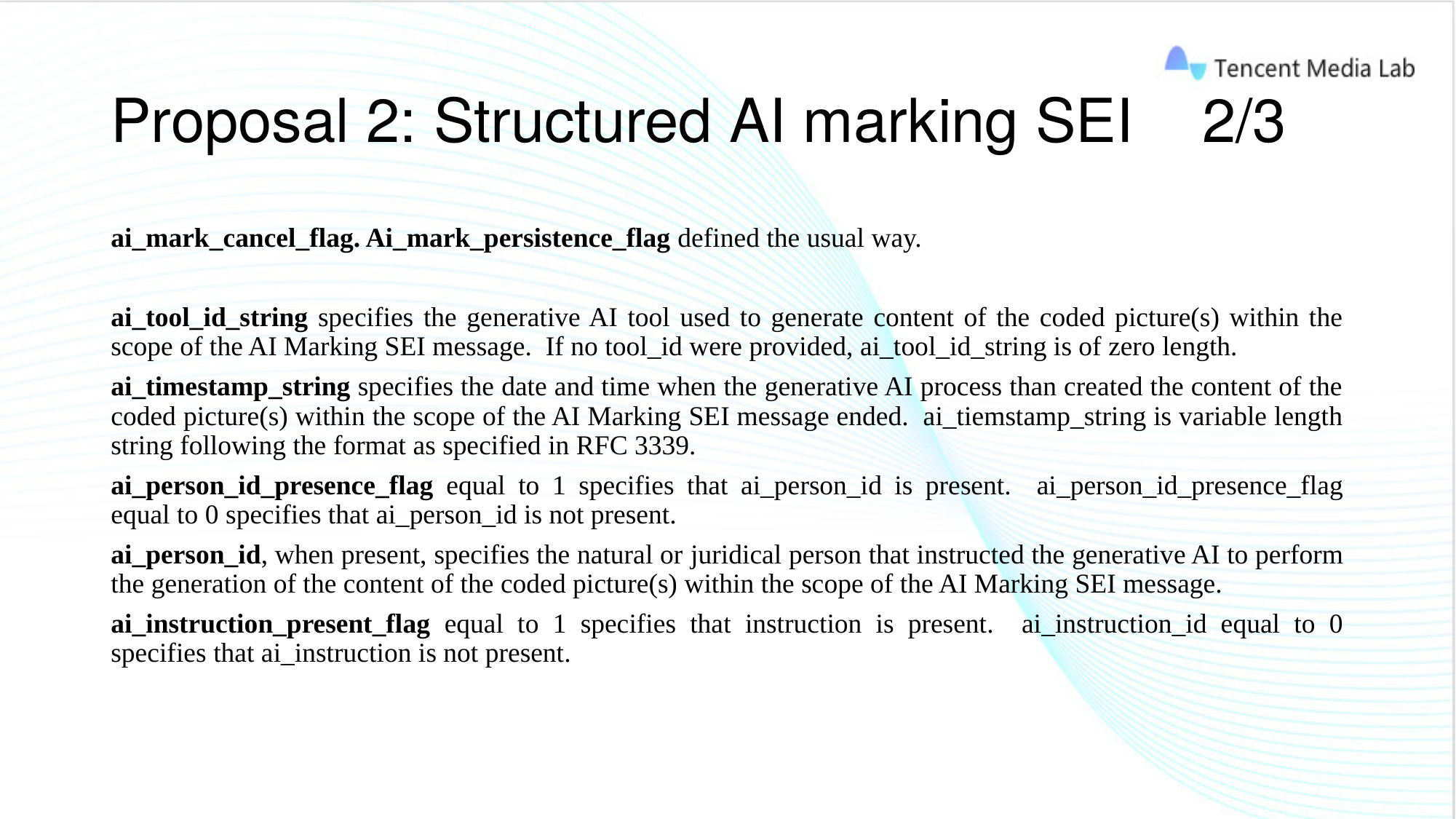

# Proposal 2: Structured AI marking SEI	2/3
ai_mark_cancel_flag. Ai_mark_persistence_flag defined the usual way.

ai_tool_id_string specifies the generative AI tool used to generate content of the coded picture(s) within the scope of the AI Marking SEI message.  If no tool_id were provided, ai_tool_id_string is of zero length.
ai_timestamp_string specifies the date and time when the generative AI process than created the content of the coded picture(s) within the scope of the AI Marking SEI message ended.  ai_tiemstamp_string is variable length string following the format as specified in RFC 3339.
ai_person_id_presence_flag equal to 1 specifies that ai_person_id is present.  ai_person_id_presence_flag equal to 0 specifies that ai_person_id is not present.
ai_person_id, when present, specifies the natural or juridical person that instructed the generative AI to perform the generation of the content of the coded picture(s) within the scope of the AI Marking SEI message.
ai_instruction_present_flag equal to 1 specifies that instruction is present.  ai_instruction_id equal to 0 specifies that ai_instruction is not present.